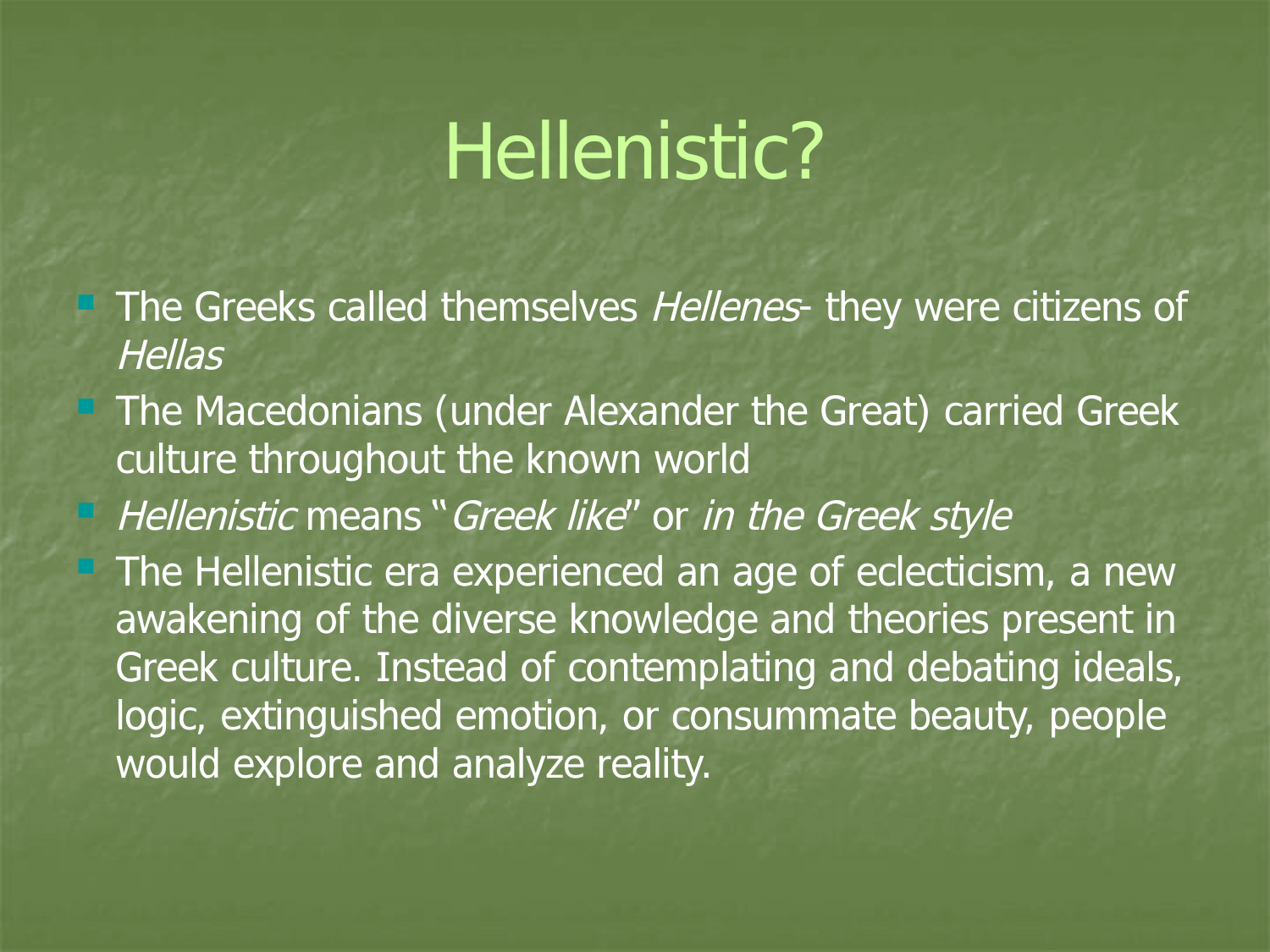

# Hellenistic?
The Greeks called themselves Hellenes- they were citizens of Hellas
The Macedonians (under Alexander the Great) carried Greek culture throughout the known world
Hellenistic means “Greek like” or in the Greek style
The Hellenistic era experienced an age of eclecticism, a new awakening of the diverse knowledge and theories present in Greek culture. Instead of contemplating and debating ideals, logic, extinguished emotion, or consummate beauty, people would explore and analyze reality.